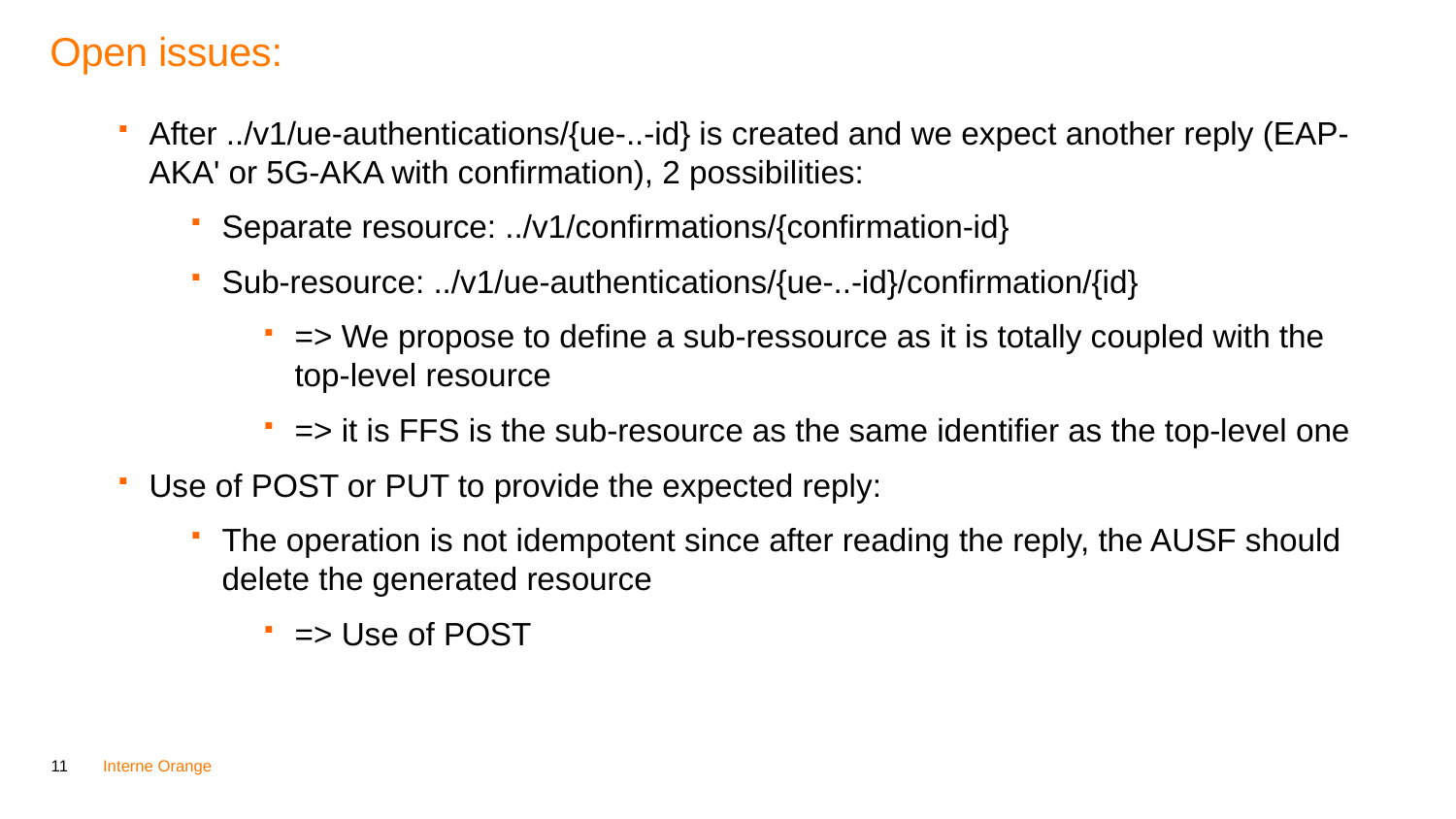

# Open issues:
After ../v1/ue-authentications/{ue-..-id} is created and we expect another reply (EAP-AKA' or 5G-AKA with confirmation), 2 possibilities:
Separate resource: ../v1/confirmations/{confirmation-id}
Sub-resource: ../v1/ue-authentications/{ue-..-id}/confirmation/{id}
=> We propose to define a sub-ressource as it is totally coupled with the top-level resource
=> it is FFS is the sub-resource as the same identifier as the top-level one
Use of POST or PUT to provide the expected reply:
The operation is not idempotent since after reading the reply, the AUSF should delete the generated resource
=> Use of POST